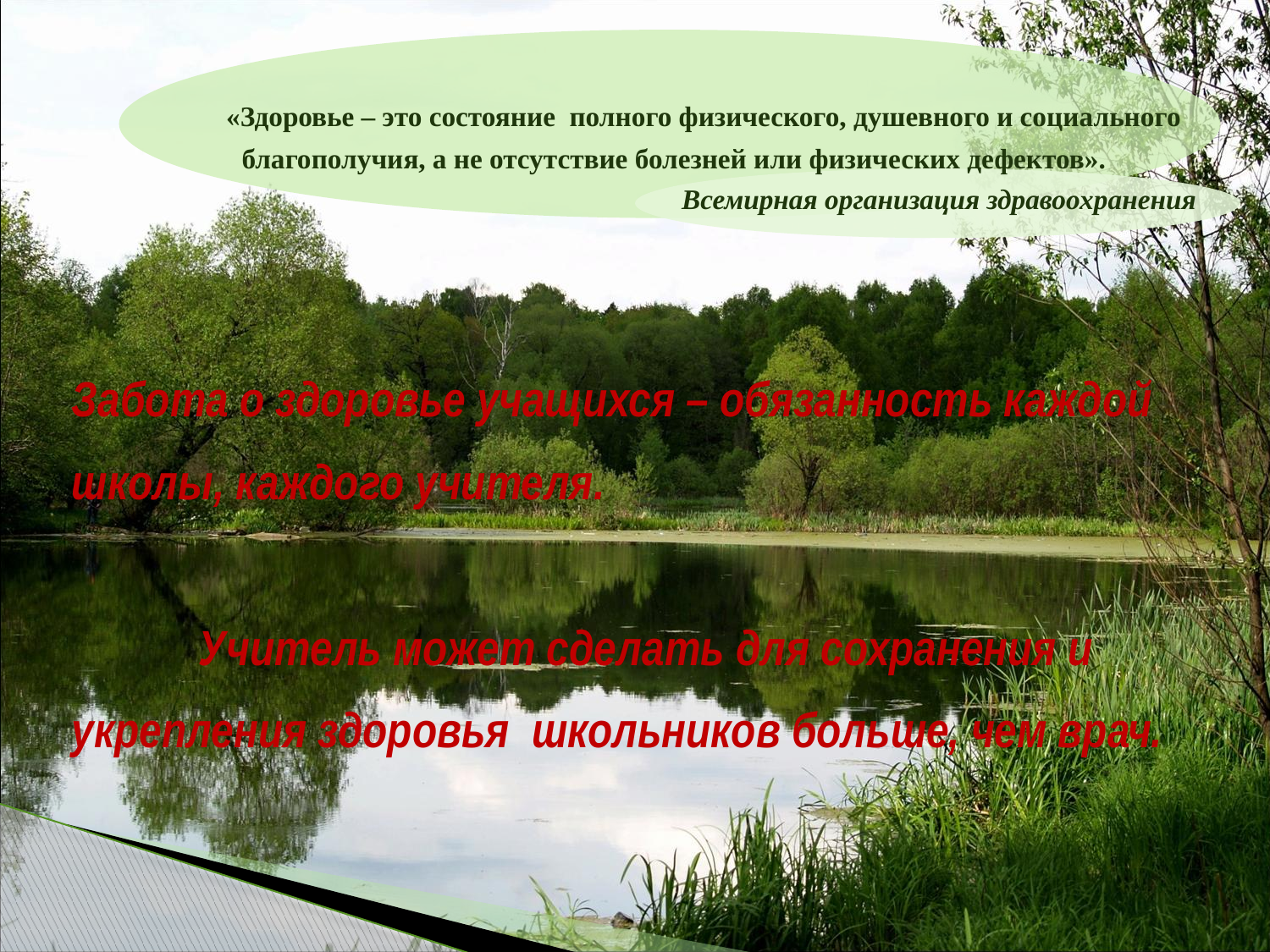

«Здоровье – это состояние  полного физического, душевного и социального благополучия, а не отсутствие болезней или физических дефектов».
   Всемирная организация здравоохранения

Забота о здоровье учащихся – обязанность каждой школы, каждого учителя.

	Учитель может сделать для сохранения и укрепления здоровья  школьников больше, чем врач.